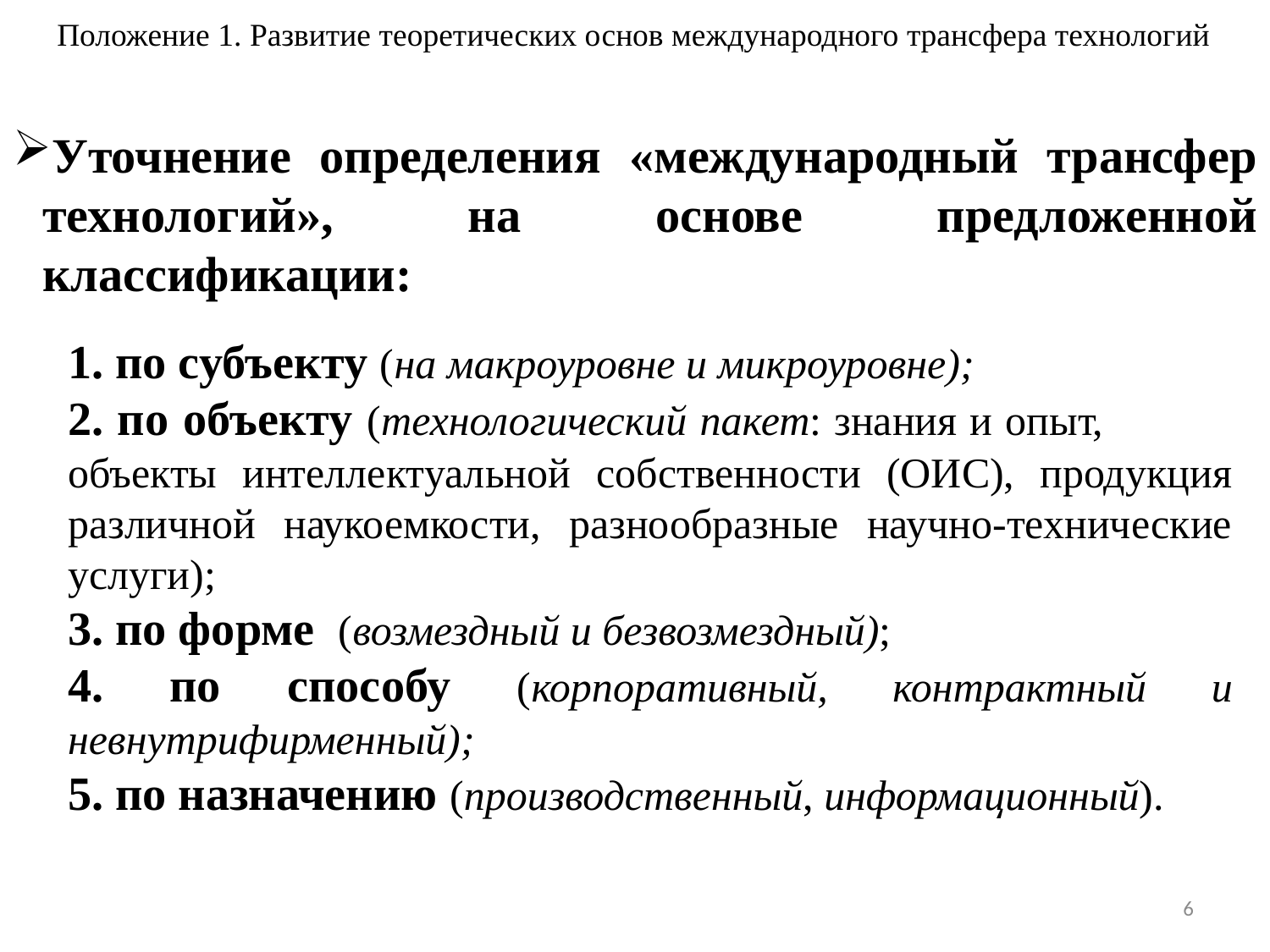

Положение 1. Развитие теоретических основ международного трансфера технологий
# Уточнение определения «международный трансфер технологий», на основе предложенной классификации:
1. по субъекту (на макроуровне и микроуровне);
2. по объекту (технологический пакет: знания и опыт,           объекты интеллектуальной собственности (ОИС), продукция различной наукоемкости, разнообразные научно-технические услуги);
3. по форме  (возмездный и безвозмездный);
4. по способу (корпоративный, контрактный и невнутрифирменный);
5. по назначению (производственный, информационный).
6